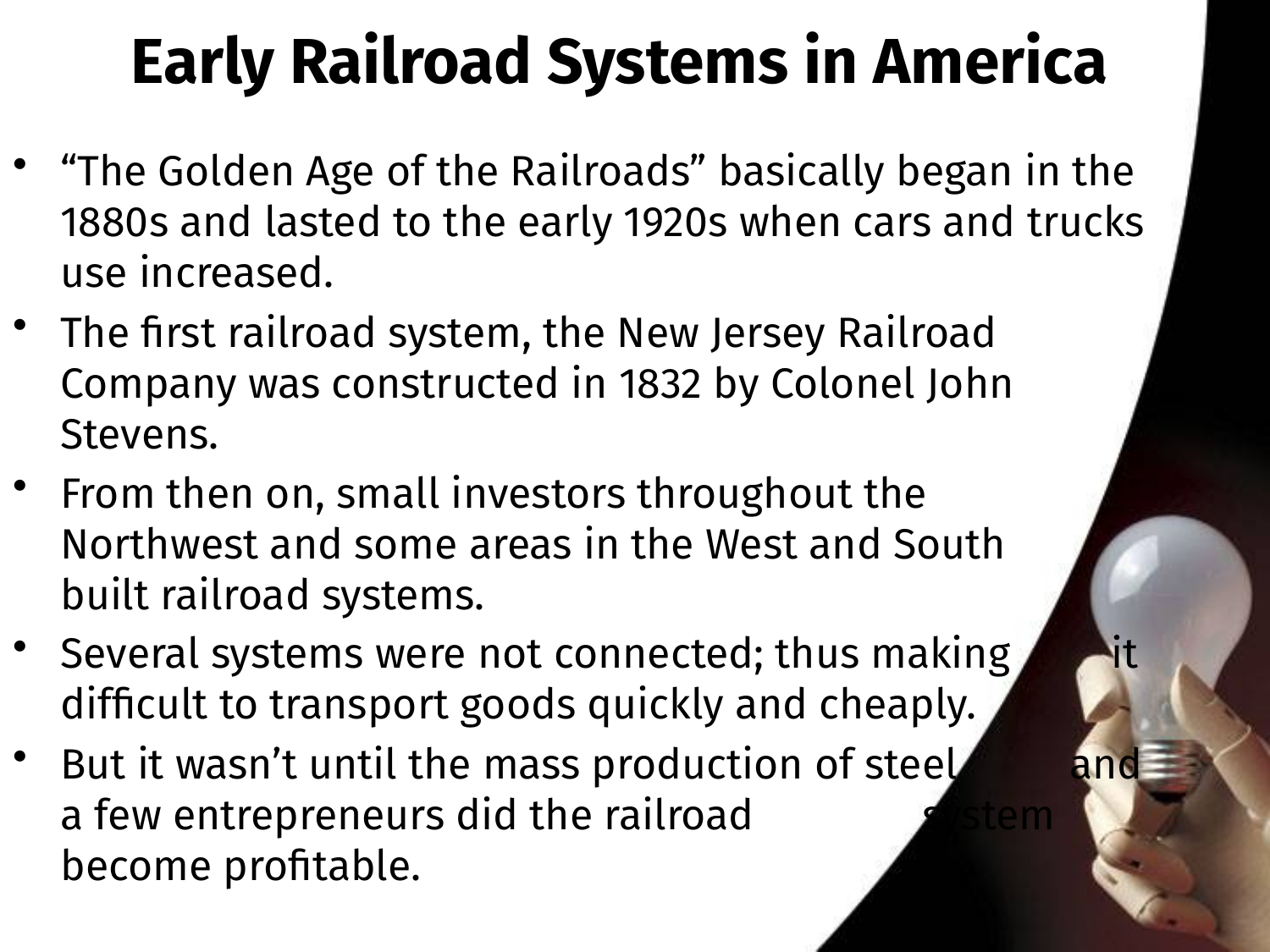

# Early Railroad Systems in America
“The Golden Age of the Railroads” basically began in the 1880s and lasted to the early 1920s when cars and trucks use increased.
The first railroad system, the New Jersey Railroad Company was constructed in 1832 by Colonel John Stevens.
From then on, small investors throughout the   Northwest and some areas in the West and South      built railroad systems.
Several systems were not connected; thus making         it difficult to transport goods quickly and cheaply.
But it wasn’t until the mass production of steel          and a few entrepreneurs did the railroad               system become profitable.